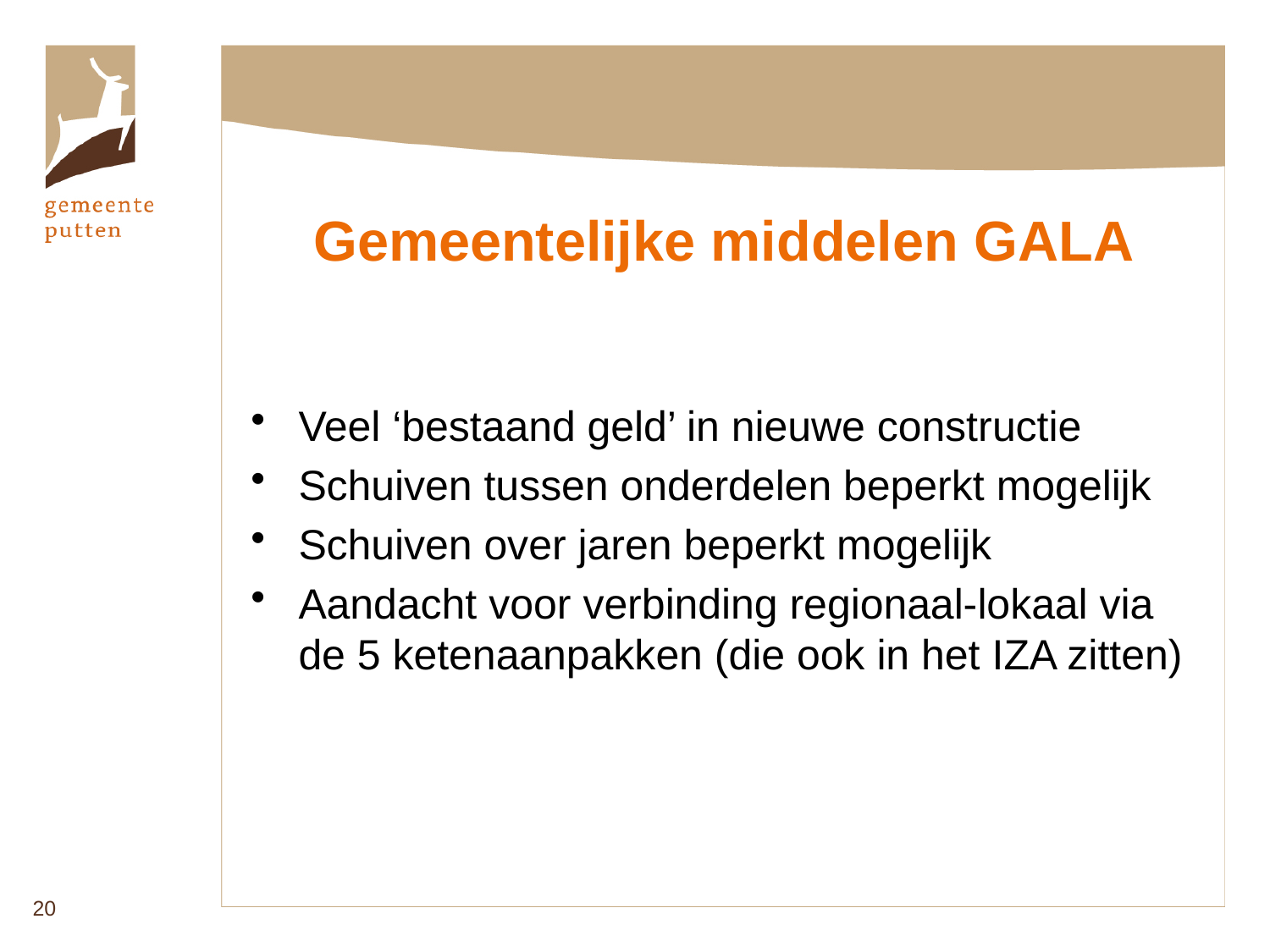

Gemeentelijke middelen GALA

Veel ‘bestaand geld’ in nieuwe constructie
Schuiven tussen onderdelen beperkt mogelijk
Schuiven over jaren beperkt mogelijk
Aandacht voor verbinding regionaal-lokaal via de 5 ketenaanpakken (die ook in het IZA zitten)

20